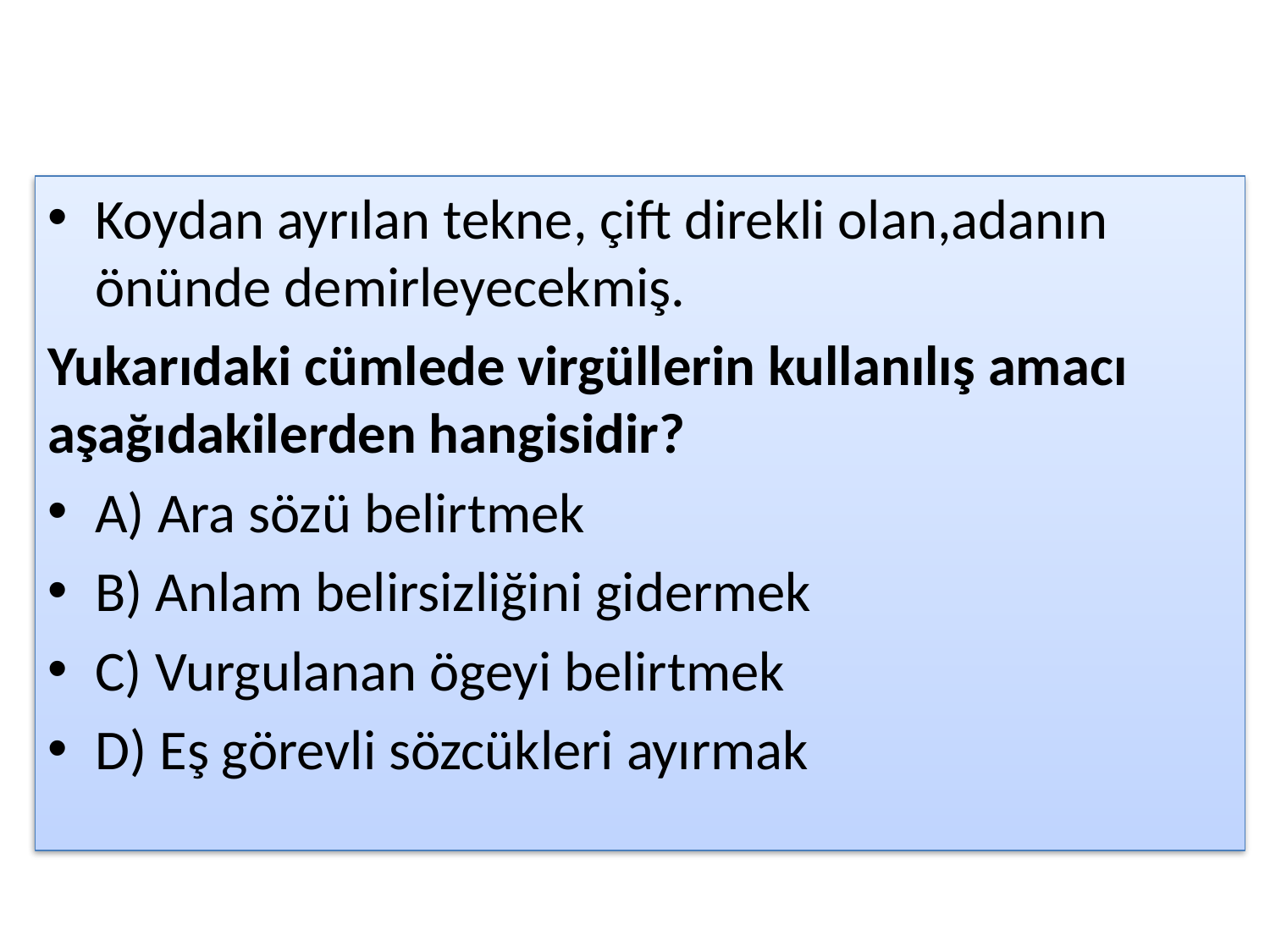

#
Koydan ayrılan tekne, çift direkli olan,adanın önünde demirleyecekmiş.
Yukarıdaki cümlede virgüllerin kullanılış amacı aşağıdakilerden hangisidir?
A) Ara sözü belirtmek
B) Anlam belirsizliğini gidermek
C) Vurgulanan ögeyi belirtmek
D) Eş görevli sözcükleri ayırmak